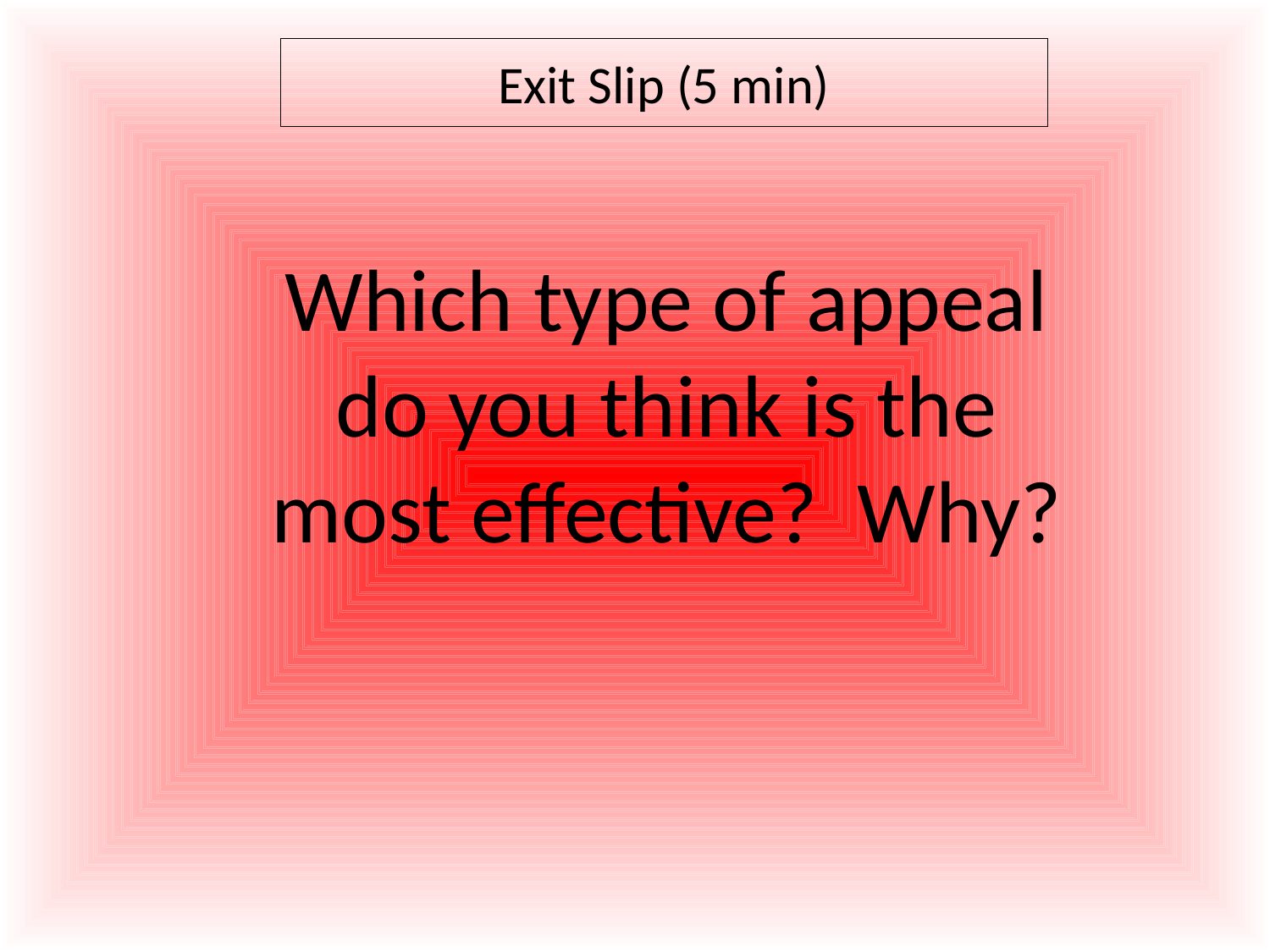

Exit Slip (5 min)
Which type of appeal do you think is the most effective?  Why?